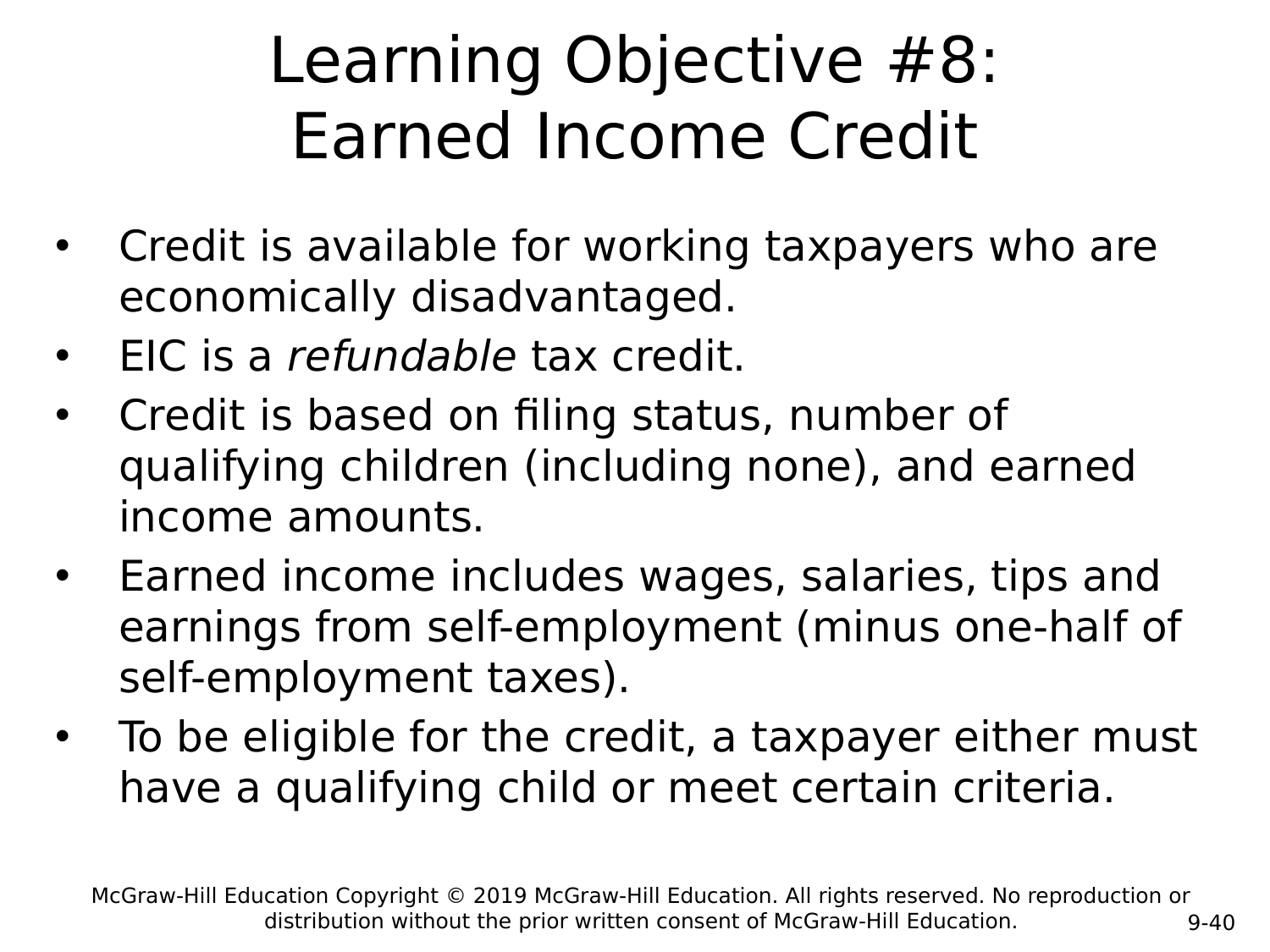

# Learning Objective #8: Earned Income Credit
Credit is available for working taxpayers who are economically disadvantaged.
EIC is a refundable tax credit.
Credit is based on filing status, number of qualifying children (including none), and earned income amounts.
Earned income includes wages, salaries, tips and earnings from self-employment (minus one-half of self-employment taxes).
To be eligible for the credit, a taxpayer either must have a qualifying child or meet certain criteria.
McGraw-Hill Education Copyright © 2019 McGraw-Hill Education. All rights reserved. No reproduction or distribution without the prior written consent of McGraw-Hill Education.
9-40